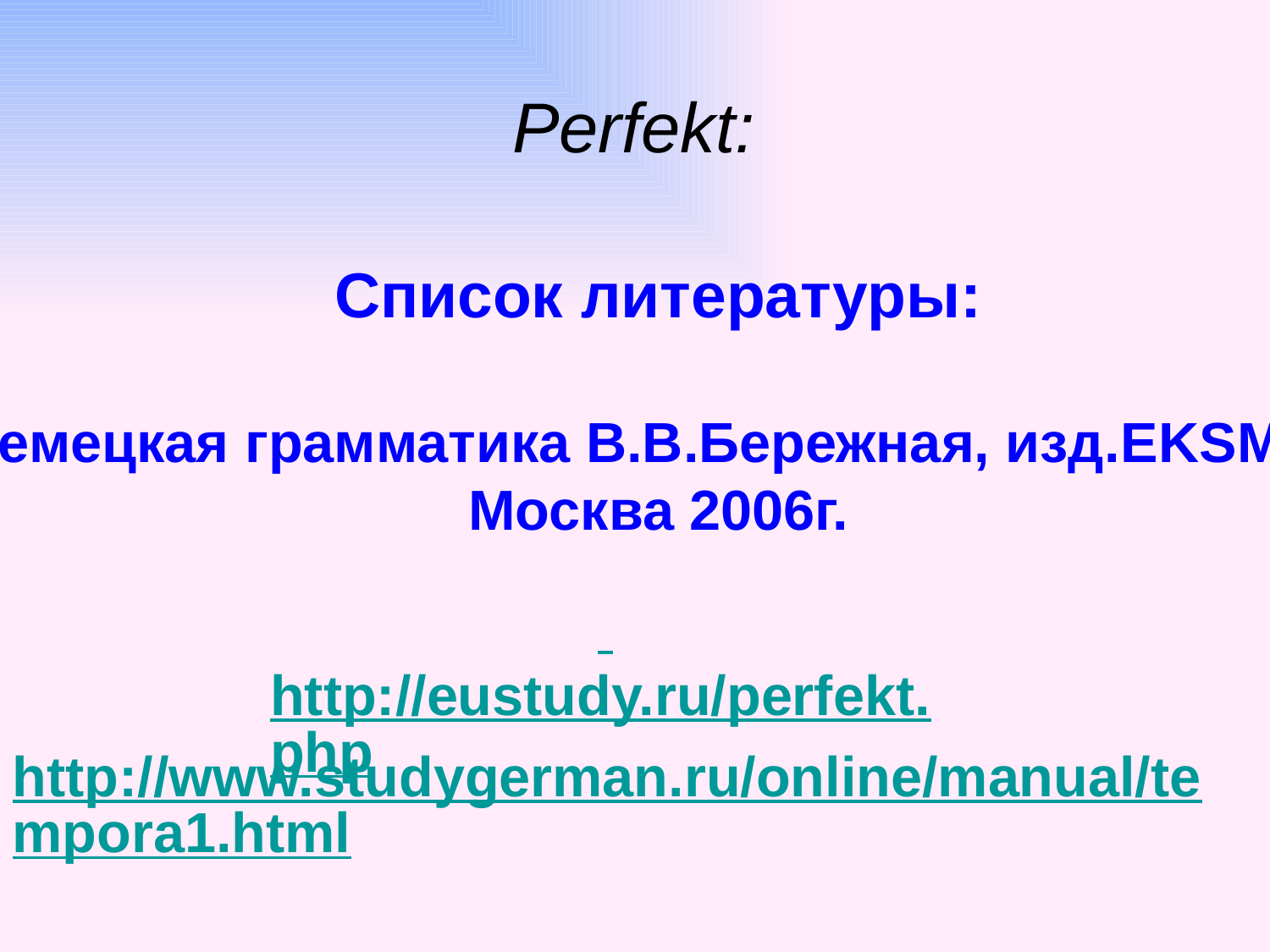

Perfekt:
Список литературы:

Немецкая грамматика В.В.Бережная, изд.EKSMO,
Москва 2006г.

 http://eustudy.ru/perfekt.php
http://www.studygerman.ru/online/manual/tempora1.html